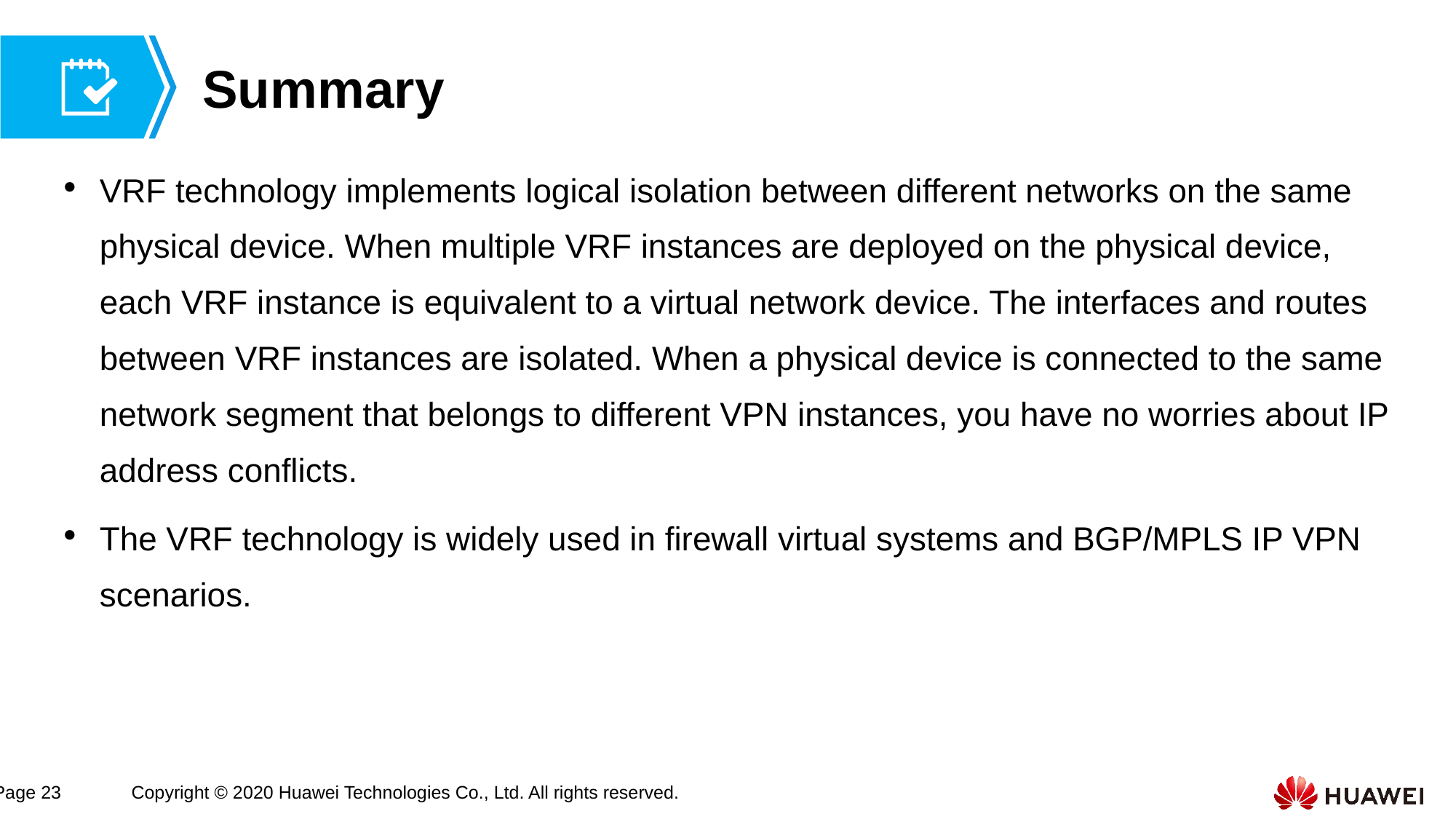

VRF technology implements logical isolation between different networks on the same physical device. When multiple VRF instances are deployed on the physical device, each VRF instance is equivalent to a virtual network device. The interfaces and routes between VRF instances are isolated. When a physical device is connected to the same network segment that belongs to different VPN instances, you have no worries about IP address conflicts.
The VRF technology is widely used in firewall virtual systems and BGP/MPLS IP VPN scenarios.